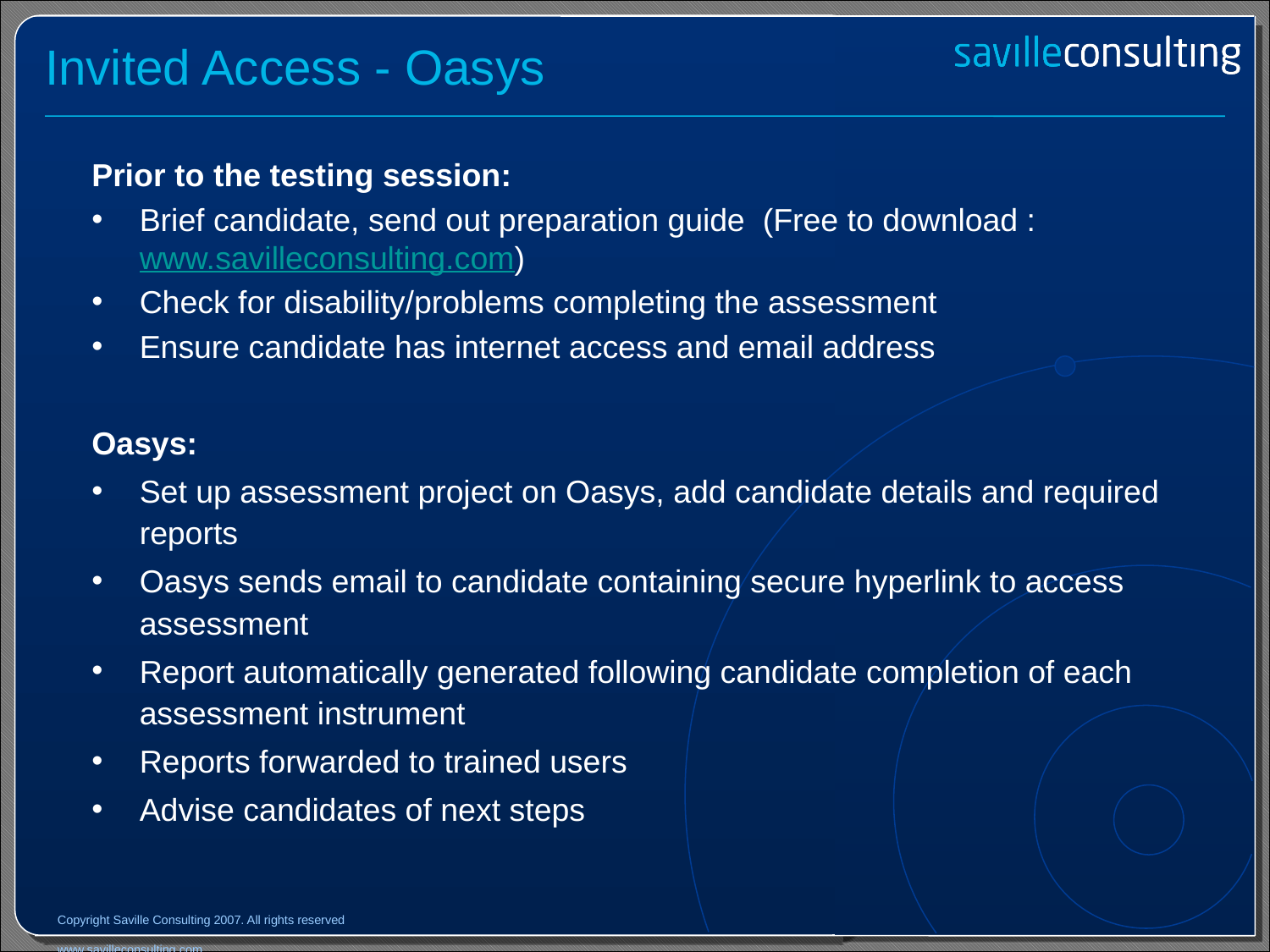

# Invited Access - Oasys

Prior to the testing session:
Brief candidate, send out preparation guide  (Free to download :www.savilleconsulting.com)
Check for disability/problems completing the assessment
Ensure candidate has internet access and email address

Oasys:
Set up assessment project on Oasys, add candidate details and required reports
Oasys sends email to candidate containing secure hyperlink to access assessment
Report automatically generated following candidate completion of each assessment instrument
Reports forwarded to trained users
Advise candidates of next steps